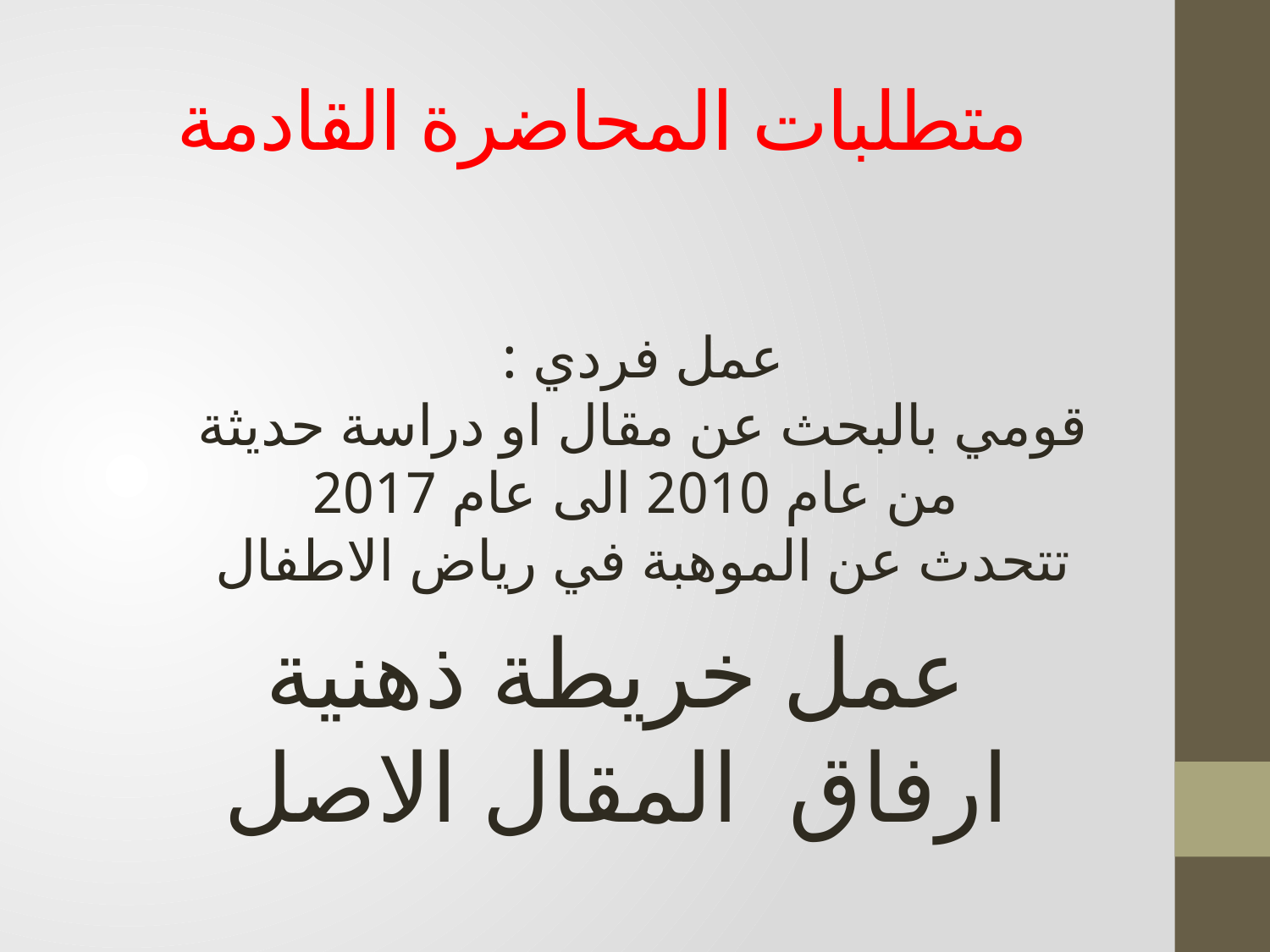

# متطلبات المحاضرة القادمة
عمل فردي :
قومي بالبحث عن مقال او دراسة حديثة
من عام 2010 الى عام 2017
تتحدث عن الموهبة في رياض الاطفال

عمل خريطة ذهنية
ارفاق  المقال الاصل